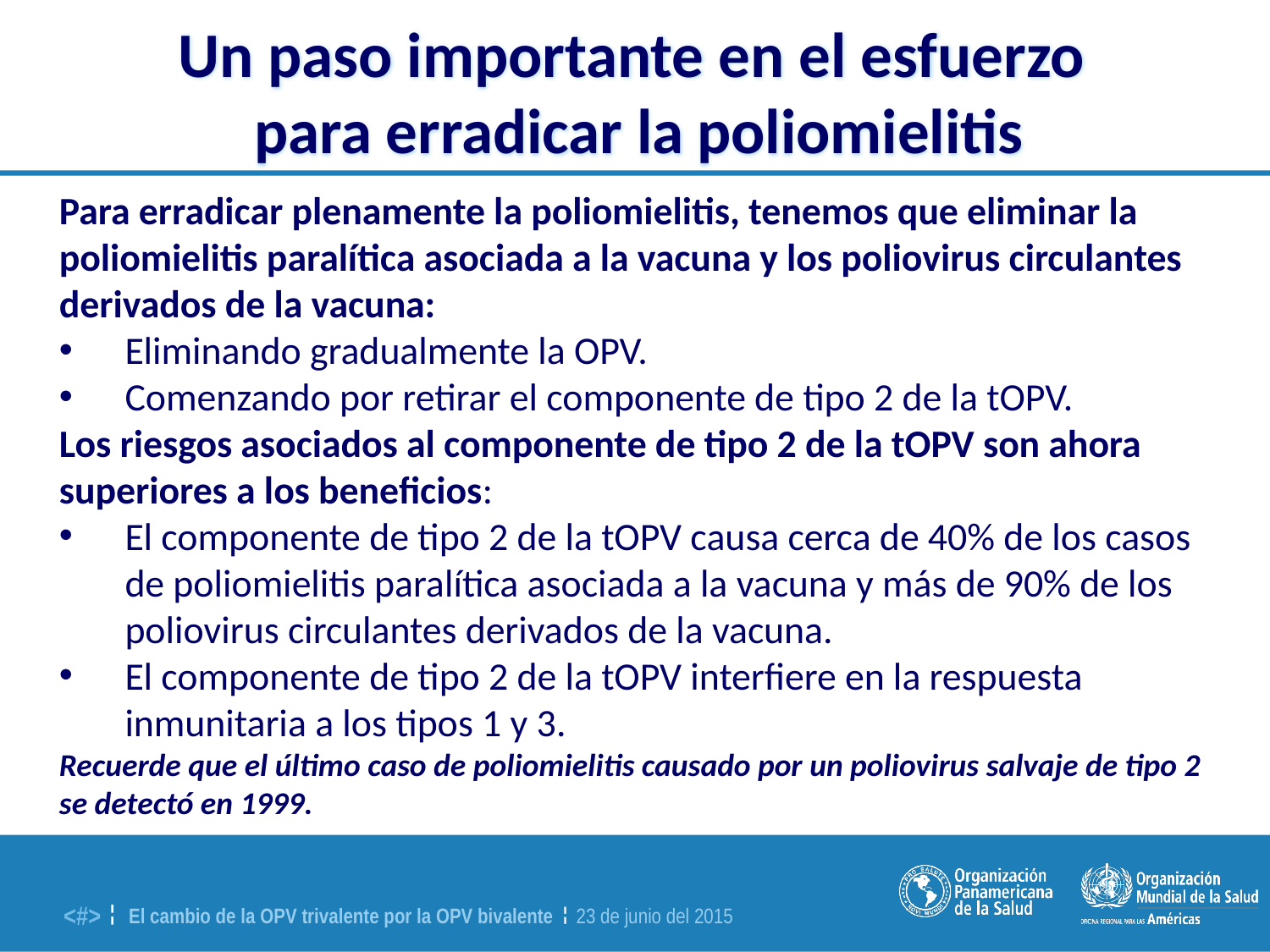

Un paso importante en el esfuerzo
para erradicar la poliomielitis
Para erradicar plenamente la poliomielitis, tenemos que eliminar la poliomielitis paralítica asociada a la vacuna y los poliovirus circulantes derivados de la vacuna:
Eliminando gradualmente la OPV.
Comenzando por retirar el componente de tipo 2 de la tOPV.
Los riesgos asociados al componente de tipo 2 de la tOPV son ahora superiores a los beneficios:
El componente de tipo 2 de la tOPV causa cerca de 40% de los casos de poliomielitis paralítica asociada a la vacuna y más de 90% de los poliovirus circulantes derivados de la vacuna.
El componente de tipo 2 de la tOPV interfiere en la respuesta inmunitaria a los tipos 1 y 3.
Recuerde que el último caso de poliomielitis causado por un poliovirus salvaje de tipo 2 se detectó en 1999.